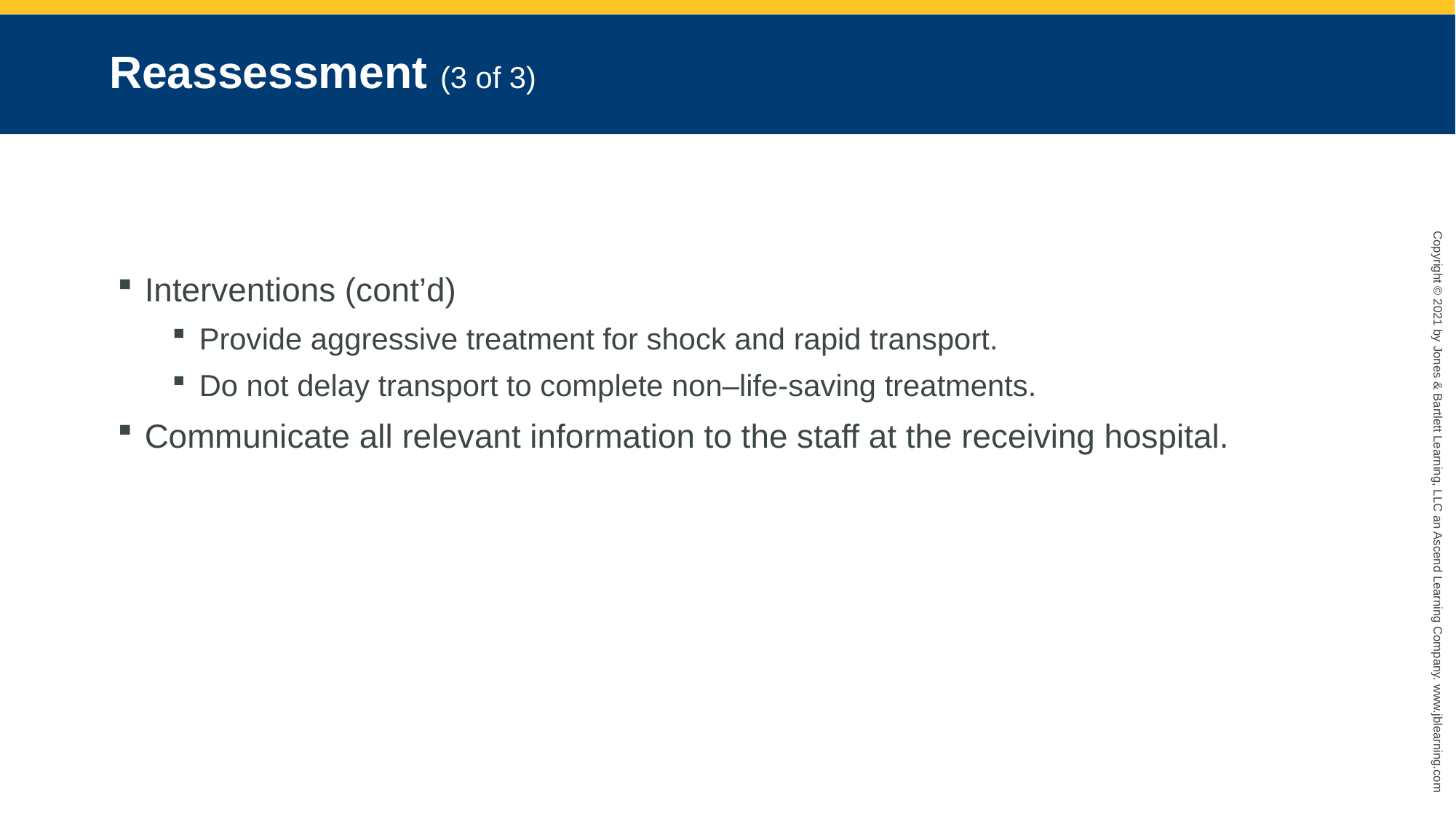

# Reassessment (3 of 3)
Interventions (cont’d)
Provide aggressive treatment for shock and rapid transport.
Do not delay transport to complete non–life-saving treatments.
Communicate all relevant information to the staff at the receiving hospital.